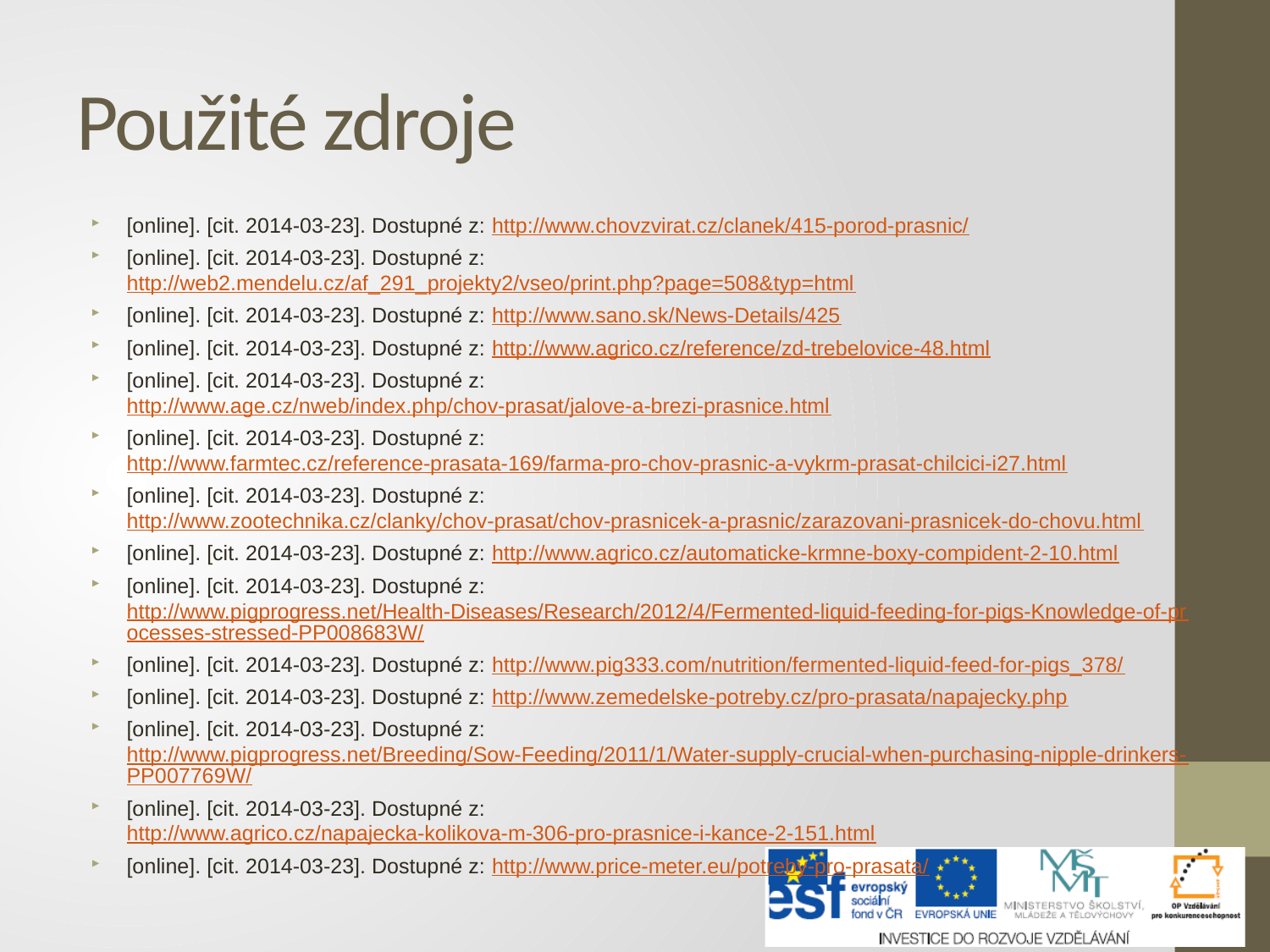

# Použité zdroje
[online]. [cit. 2014-03-23]. Dostupné z: http://www.chovzvirat.cz/clanek/415-porod-prasnic/
[online]. [cit. 2014-03-23]. Dostupné z: http://web2.mendelu.cz/af_291_projekty2/vseo/print.php?page=508&typ=html
[online]. [cit. 2014-03-23]. Dostupné z: http://www.sano.sk/News-Details/425
[online]. [cit. 2014-03-23]. Dostupné z: http://www.agrico.cz/reference/zd-trebelovice-48.html
[online]. [cit. 2014-03-23]. Dostupné z: http://www.age.cz/nweb/index.php/chov-prasat/jalove-a-brezi-prasnice.html
[online]. [cit. 2014-03-23]. Dostupné z: http://www.farmtec.cz/reference-prasata-169/farma-pro-chov-prasnic-a-vykrm-prasat-chilcici-i27.html
[online]. [cit. 2014-03-23]. Dostupné z: http://www.zootechnika.cz/clanky/chov-prasat/chov-prasnicek-a-prasnic/zarazovani-prasnicek-do-chovu.html
[online]. [cit. 2014-03-23]. Dostupné z: http://www.agrico.cz/automaticke-krmne-boxy-compident-2-10.html
[online]. [cit. 2014-03-23]. Dostupné z: http://www.pigprogress.net/Health-Diseases/Research/2012/4/Fermented-liquid-feeding-for-pigs-Knowledge-of-processes-stressed-PP008683W/
[online]. [cit. 2014-03-23]. Dostupné z: http://www.pig333.com/nutrition/fermented-liquid-feed-for-pigs_378/
[online]. [cit. 2014-03-23]. Dostupné z: http://www.zemedelske-potreby.cz/pro-prasata/napajecky.php
[online]. [cit. 2014-03-23]. Dostupné z: http://www.pigprogress.net/Breeding/Sow-Feeding/2011/1/Water-supply-crucial-when-purchasing-nipple-drinkers-PP007769W/
[online]. [cit. 2014-03-23]. Dostupné z: http://www.agrico.cz/napajecka-kolikova-m-306-pro-prasnice-i-kance-2-151.html
[online]. [cit. 2014-03-23]. Dostupné z: http://www.price-meter.eu/potreby-pro-prasata/